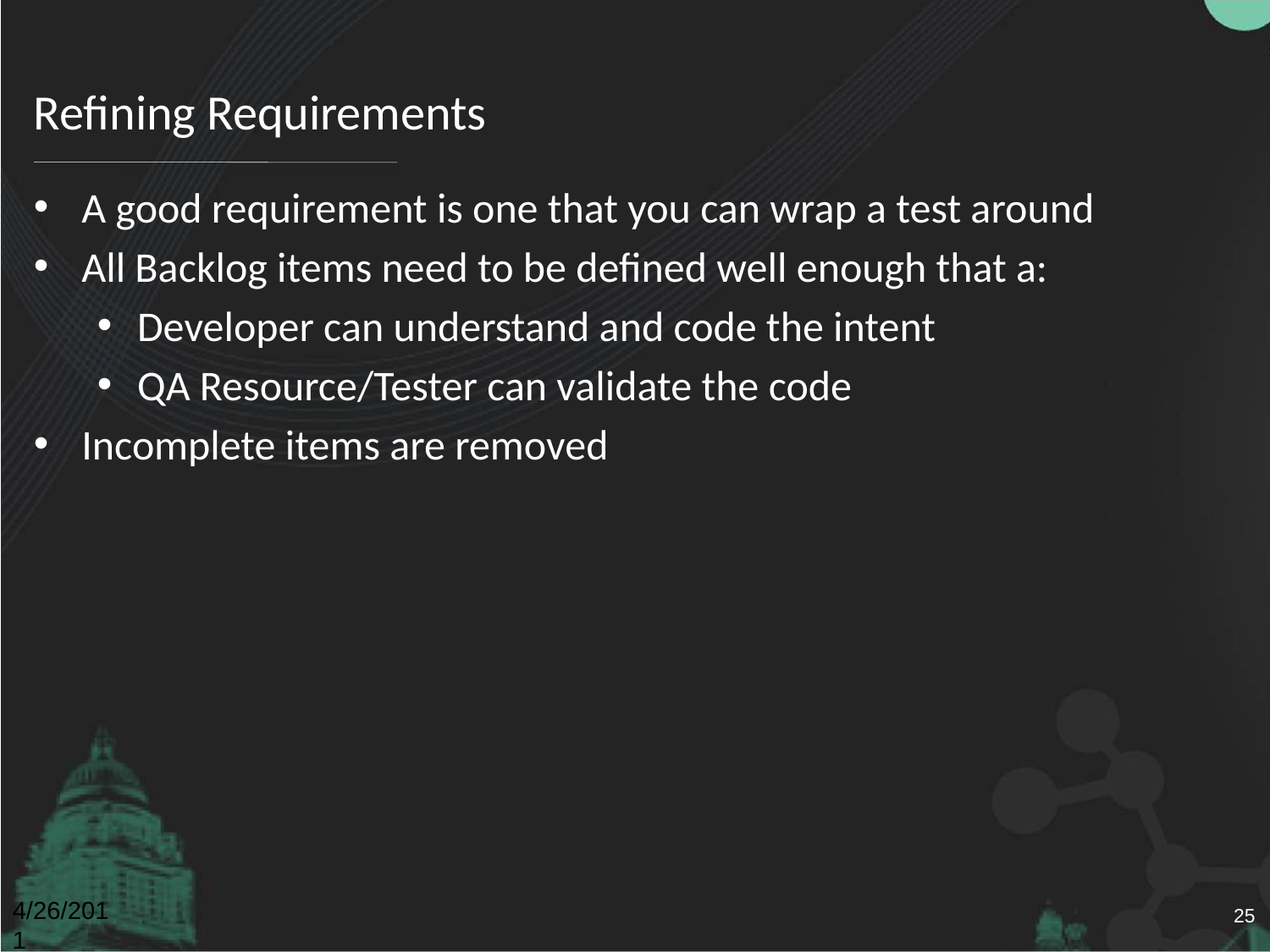

# Refining Requirements
A good requirement is one that you can wrap a test around
All Backlog items need to be defined well enough that a:
Developer can understand and code the intent
QA Resource/Tester can validate the code
Incomplete items are removed
4/26/2011
25